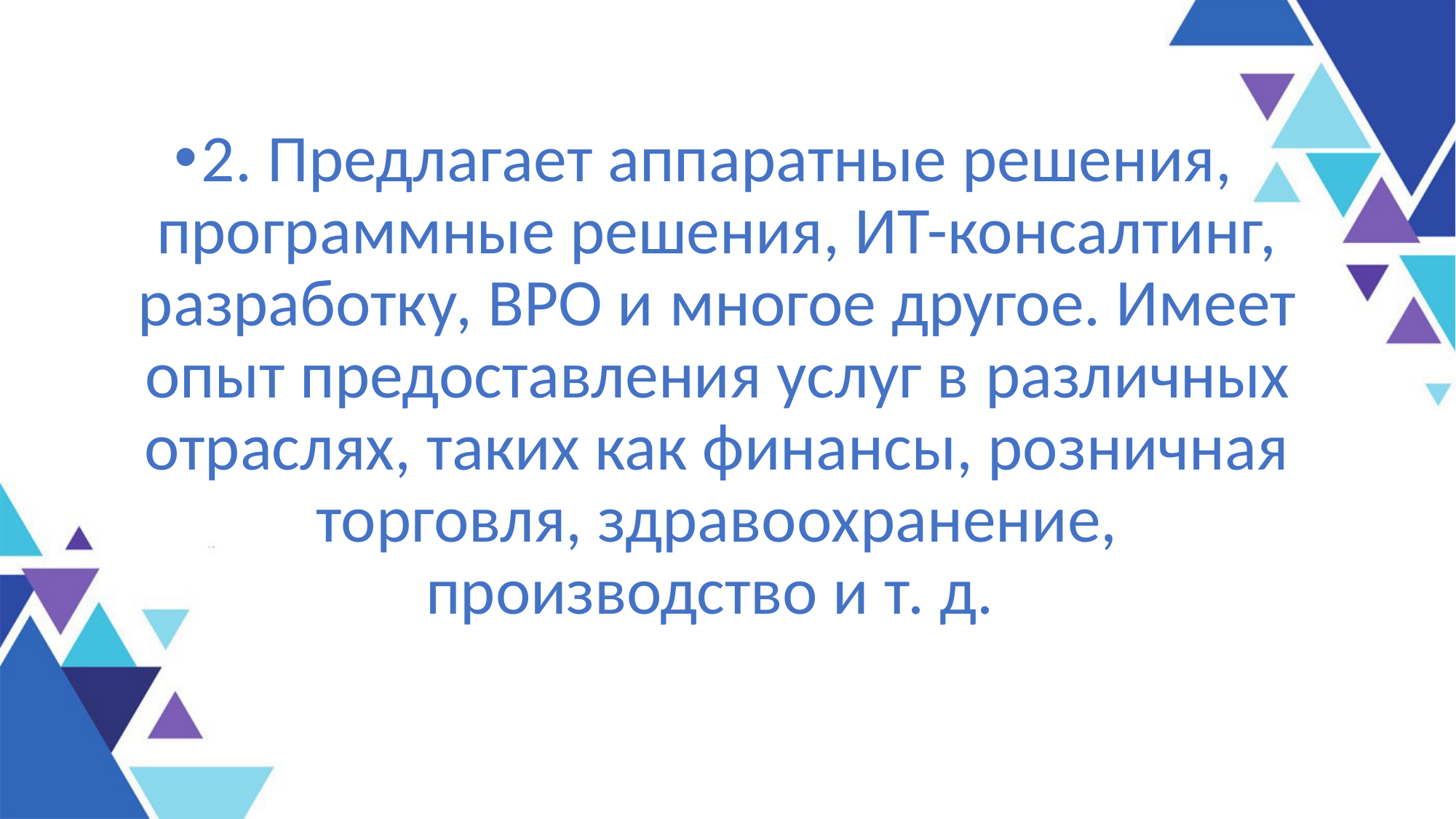

2. Предлагает аппаратные решения, программные решения, ИТ-консалтинг, разработку, BPO и многое другое. Имеет опыт предоставления услуг в различных отраслях, таких как финансы, розничная торговля, здравоохранение, производство и т. д.